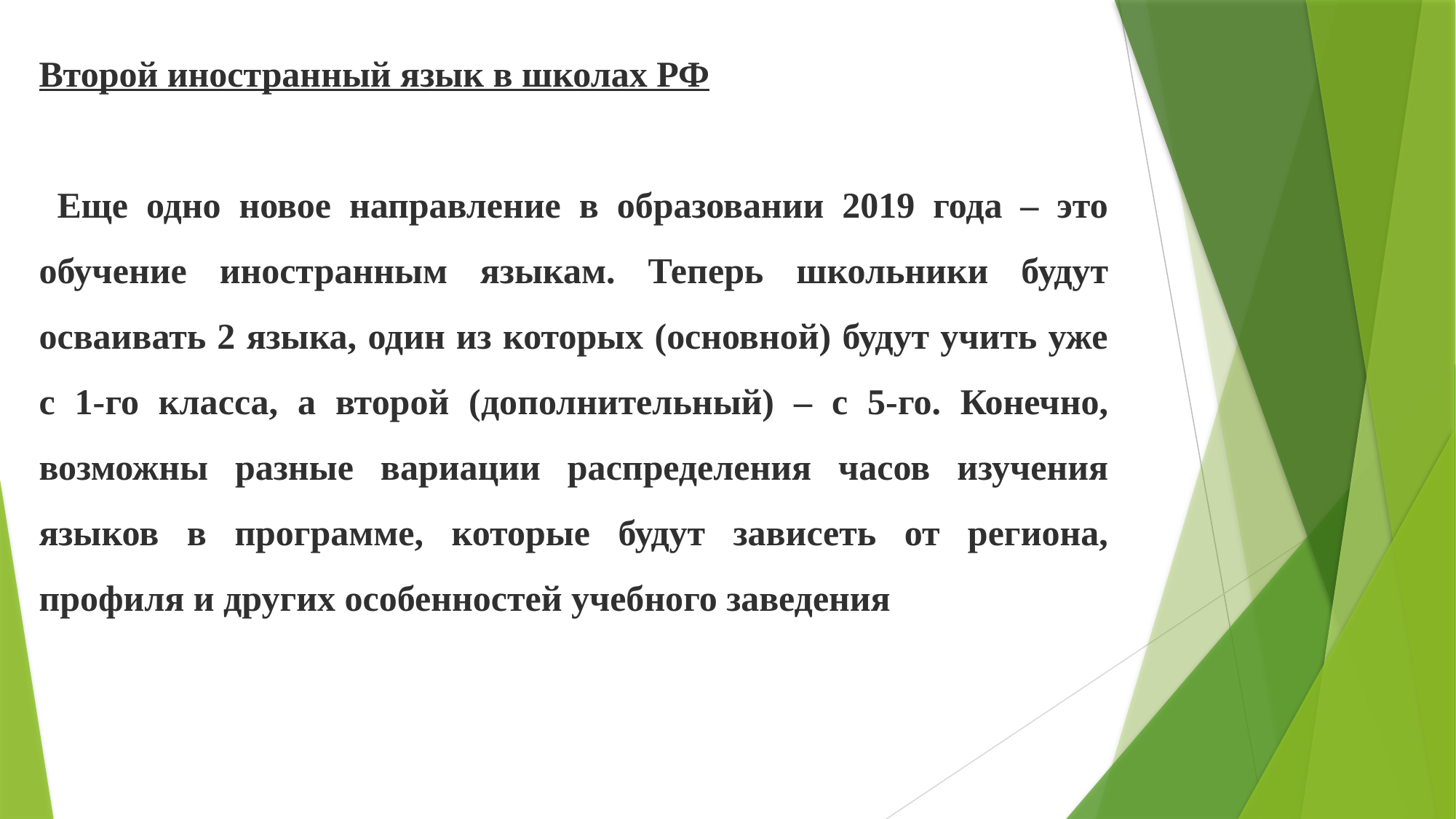

Второй иностранный язык в школах РФ

 Еще одно новое направление в образовании 2019 года – это обучение иностранным языкам. Теперь школьники будут осваивать 2 языка, один из которых (основной) будут учить уже с 1-го класса, а второй (дополнительный) – с 5-го. Конечно, возможны разные вариации распределения часов изучения языков в программе, которые будут зависеть от региона, профиля и других особенностей учебного заведения